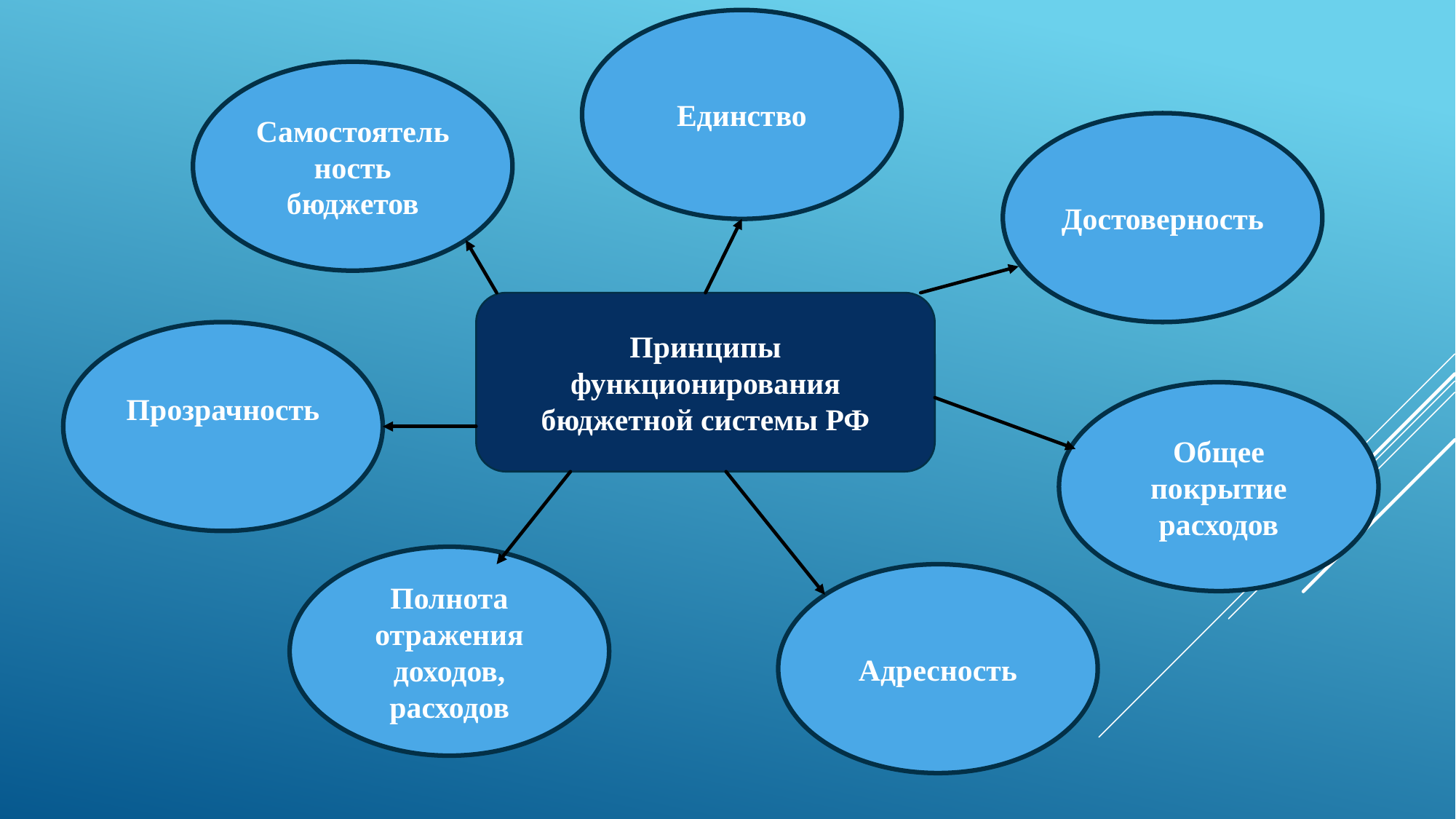

Единство
Самостоятельность бюджетов
Достоверность
Принципы функционирования бюджетной системы РФ
Прозрачность

Общее покрытие расходов
Полнота отражения доходов, расходов
Адресность